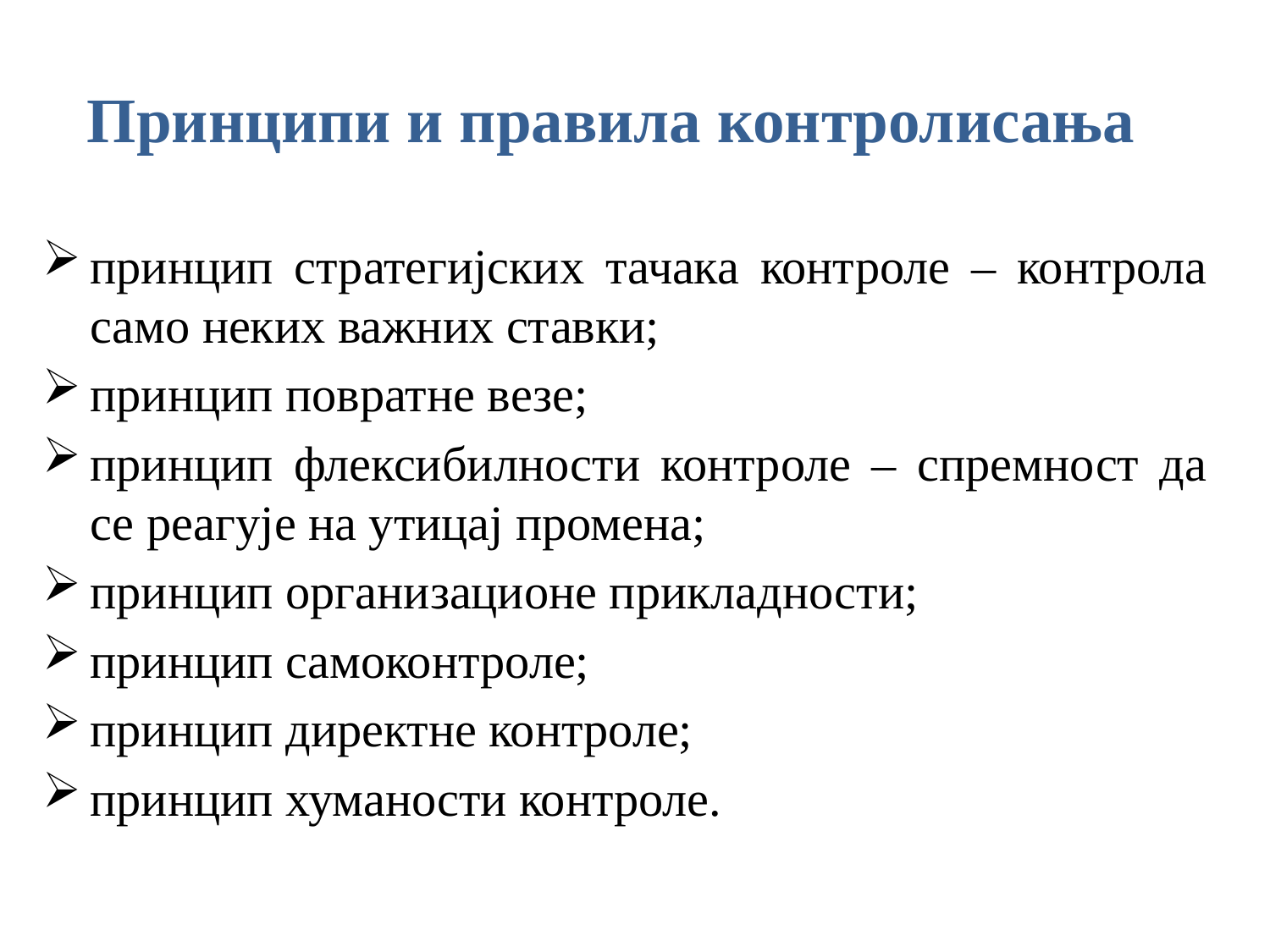

# Принципи и правила контролисања
принцип стратегијских тачака контроле – контрола само неких важних ставки;
принцип повратне везе;
принцип флексибилности контроле – спремност да се реагује на утицај промена;
принцип организационе прикладности;
принцип самоконтроле;
принцип директне контроле;
принцип хуманости контроле.